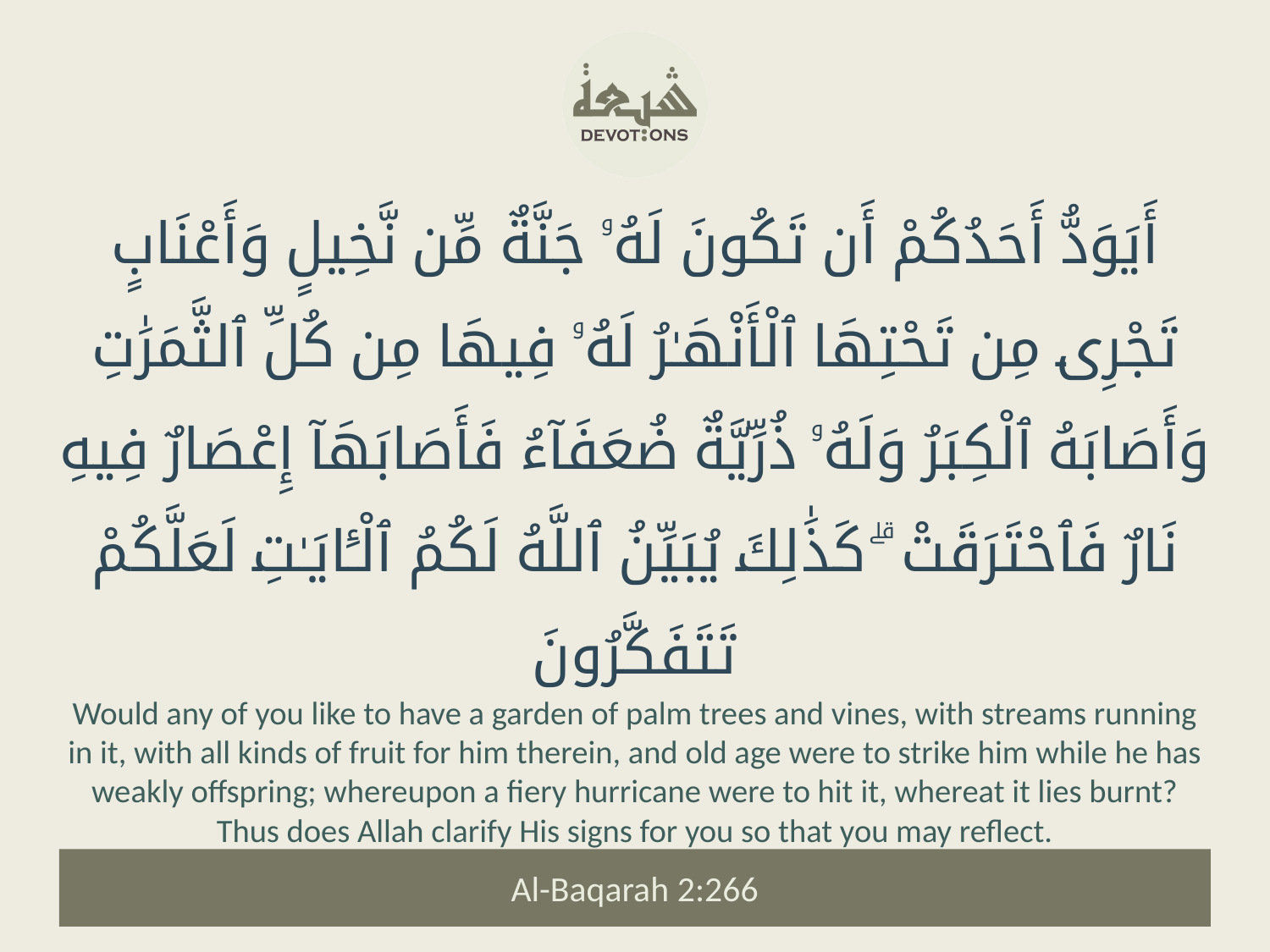

أَيَوَدُّ أَحَدُكُمْ أَن تَكُونَ لَهُۥ جَنَّةٌ مِّن نَّخِيلٍ وَأَعْنَابٍ تَجْرِى مِن تَحْتِهَا ٱلْأَنْهَـٰرُ لَهُۥ فِيهَا مِن كُلِّ ٱلثَّمَرَٰتِ وَأَصَابَهُ ٱلْكِبَرُ وَلَهُۥ ذُرِّيَّةٌ ضُعَفَآءُ فَأَصَابَهَآ إِعْصَارٌ فِيهِ نَارٌ فَٱحْتَرَقَتْ ۗ كَذَٰلِكَ يُبَيِّنُ ٱللَّهُ لَكُمُ ٱلْـَٔايَـٰتِ لَعَلَّكُمْ تَتَفَكَّرُونَ
Would any of you like to have a garden of palm trees and vines, with streams running in it, with all kinds of fruit for him therein, and old age were to strike him while he has weakly offspring; whereupon a fiery hurricane were to hit it, whereat it lies burnt? Thus does Allah clarify His signs for you so that you may reflect.
Al-Baqarah 2:266